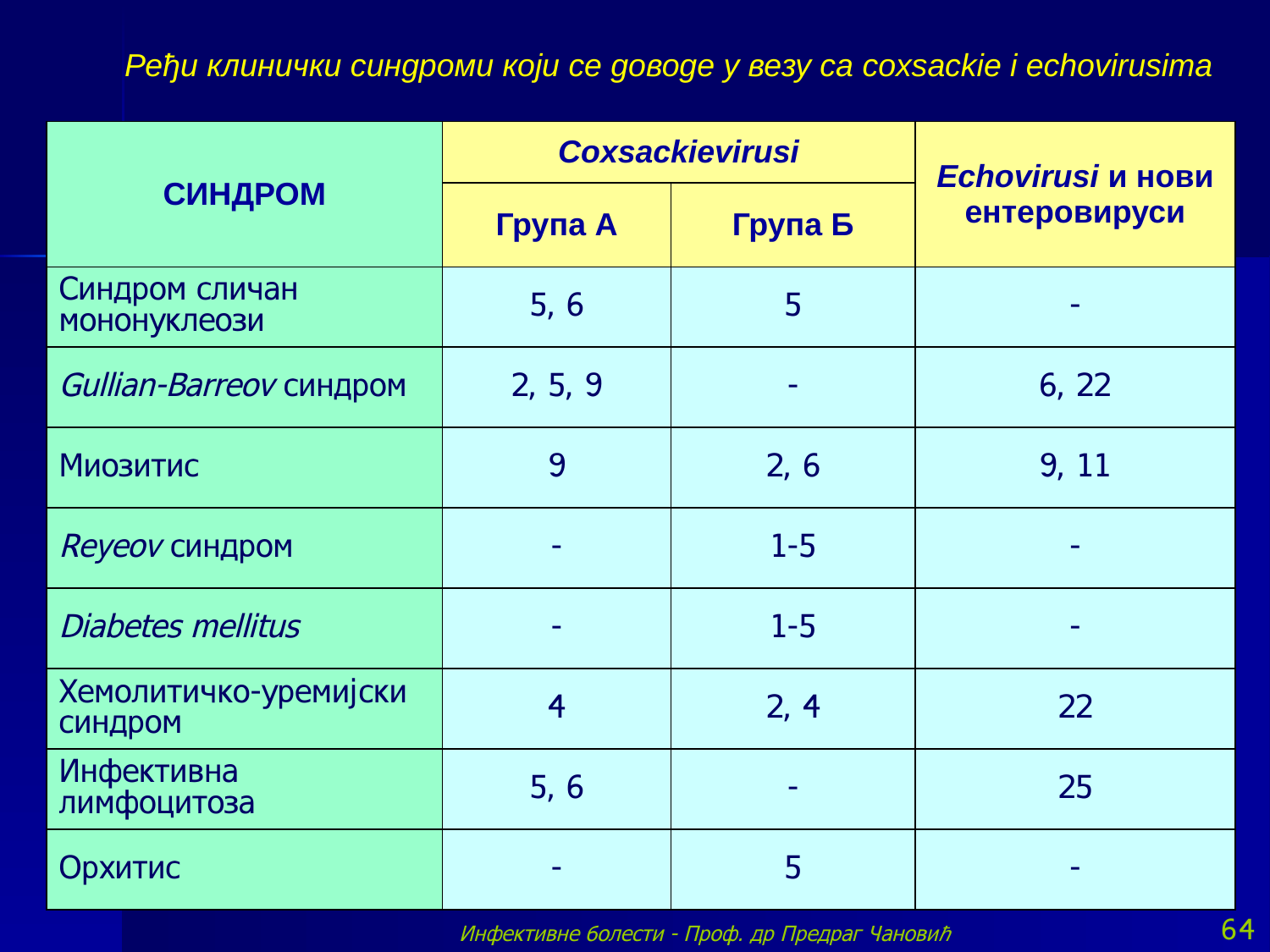

Ређи клинички синдроми који се доводе у везу са coxsackie i echovirusima
| СИНДРОМ | Coxsackievirusi |  | Echovirusi и нови ентеровируси |
| --- | --- | --- | --- |
|  | Група А | Група Б |  |
| Синдром сличан мононуклеози | 5, 6 | 5 | - |
| Gullian-Barreov синдром | 2, 5, 9 | - | 6, 22 |
| Миозитис | 9 | 2, 6 | 9, 11 |
| Reyeov синдром | - | 1-5 | - |
| Diabetes mellitus | - | 1-5 | - |
| Хемолитичко-уремијски синдром | 4 | 2, 4 | 22 |
| Инфективна лимфоцитоза | 5, 6 | - | 25 |
| Орхитис | - | 5 | - |
Инфективне болести - Проф. др Предраг Чановић
64